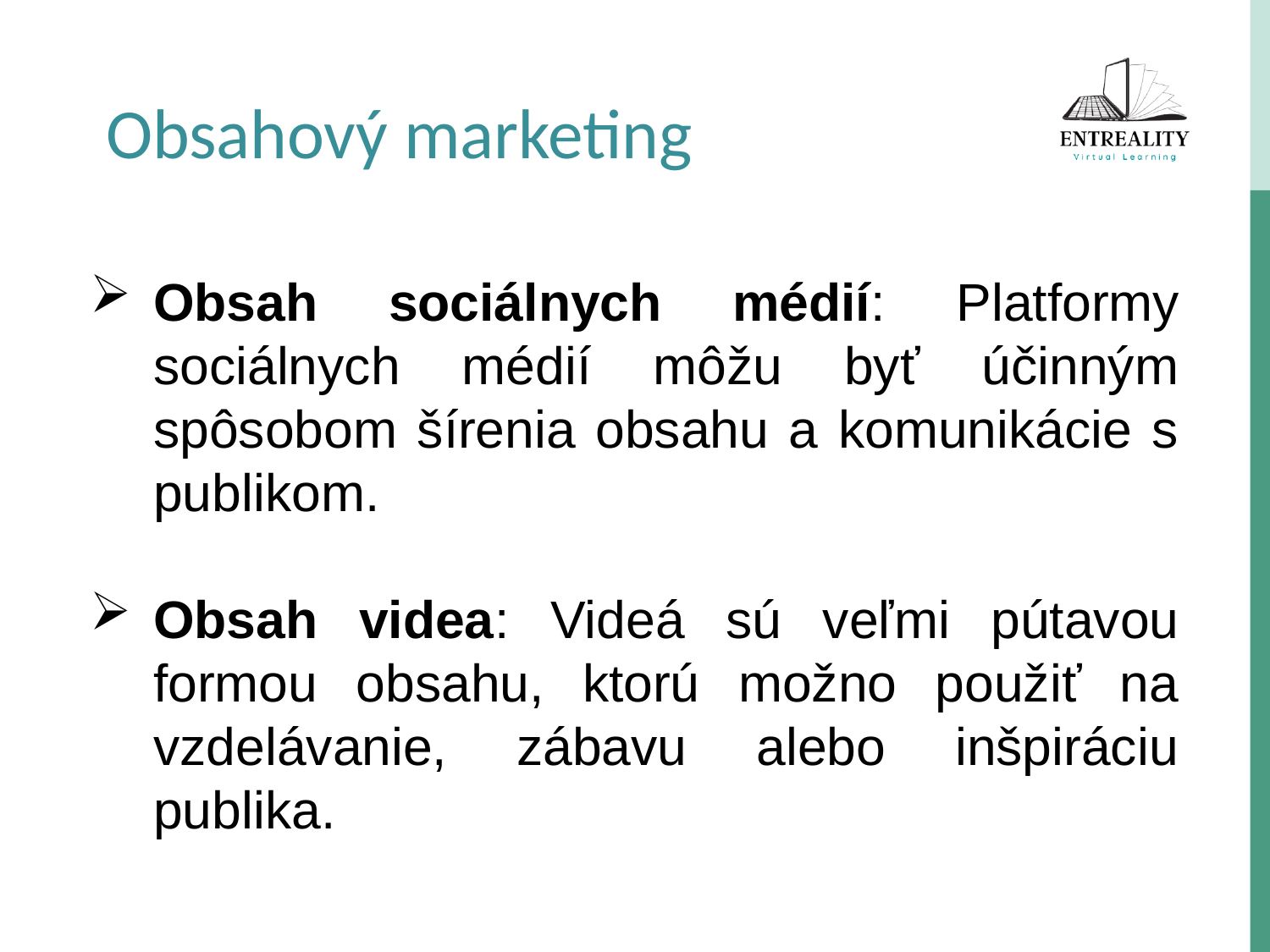

Obsahový marketing

Obsah sociálnych médií: Platformy sociálnych médií môžu byť účinným spôsobom šírenia obsahu a komunikácie s publikom.

Obsah videa: Videá sú veľmi pútavou formou obsahu, ktorú možno použiť na vzdelávanie, zábavu alebo inšpiráciu publika.